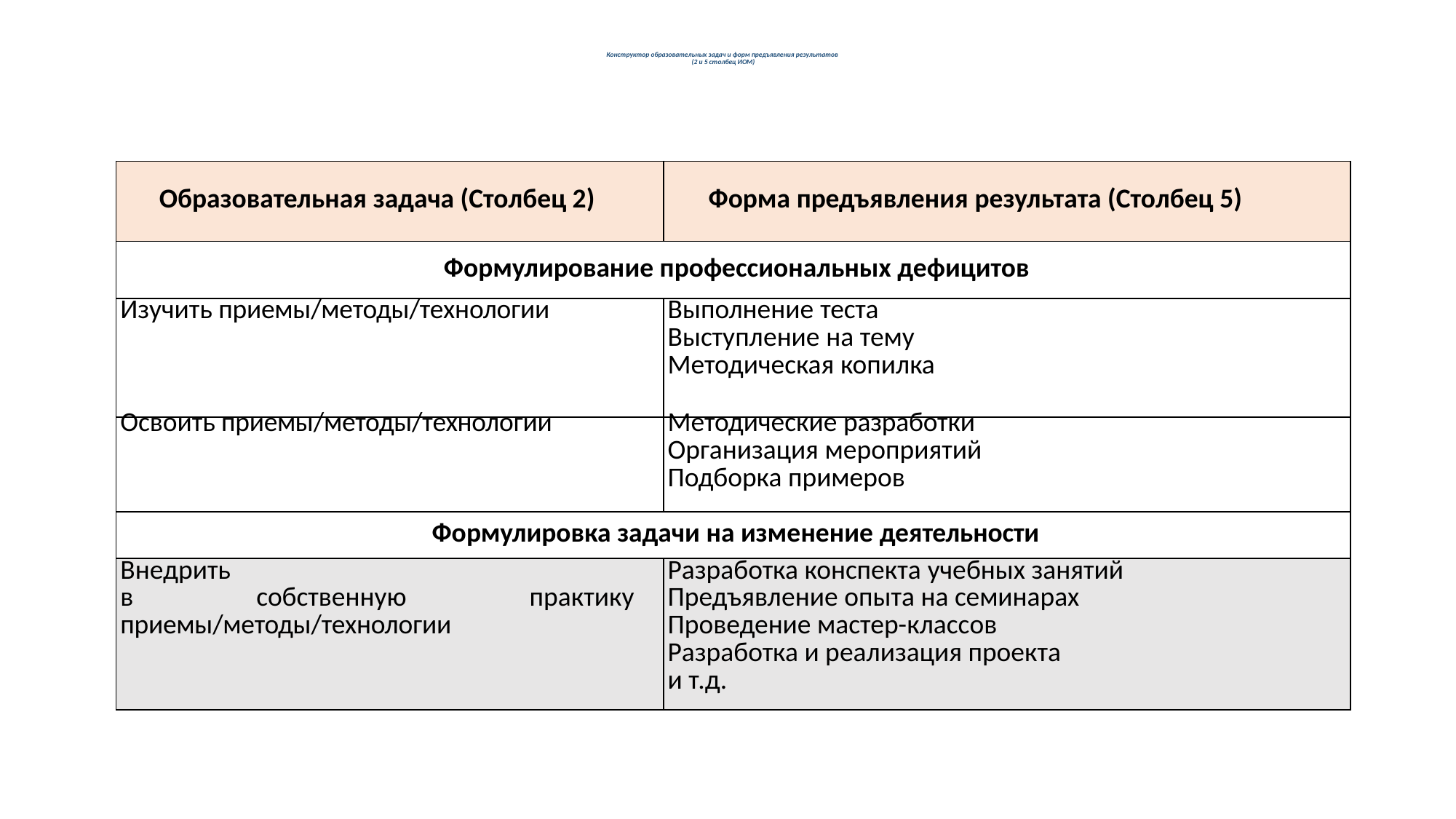

# Конструктор образовательных задач и форм предъявления результатов (2 и 5 столбец ИОМ)
| Образовательная задача (Столбец 2) | Форма предъявления результата (Столбец 5) |
| --- | --- |
| Формулирование профессиональных дефицитов |  |
| Изучить приемы/методы/технологии | Выполнение теста Выступление на тему Методическая копилка |
| Освоить приемы/методы/технологии | Методические разработки Организация мероприятий Подборка примеров |
| Формулировка задачи на изменение деятельности |  |
| Внедрить в собственную практику приемы/методы/технологии | Разработка конспекта учебных занятий Предъявление опыта на семинарах Проведение мастер-классов Разработка и реализация проекта и т.д. |